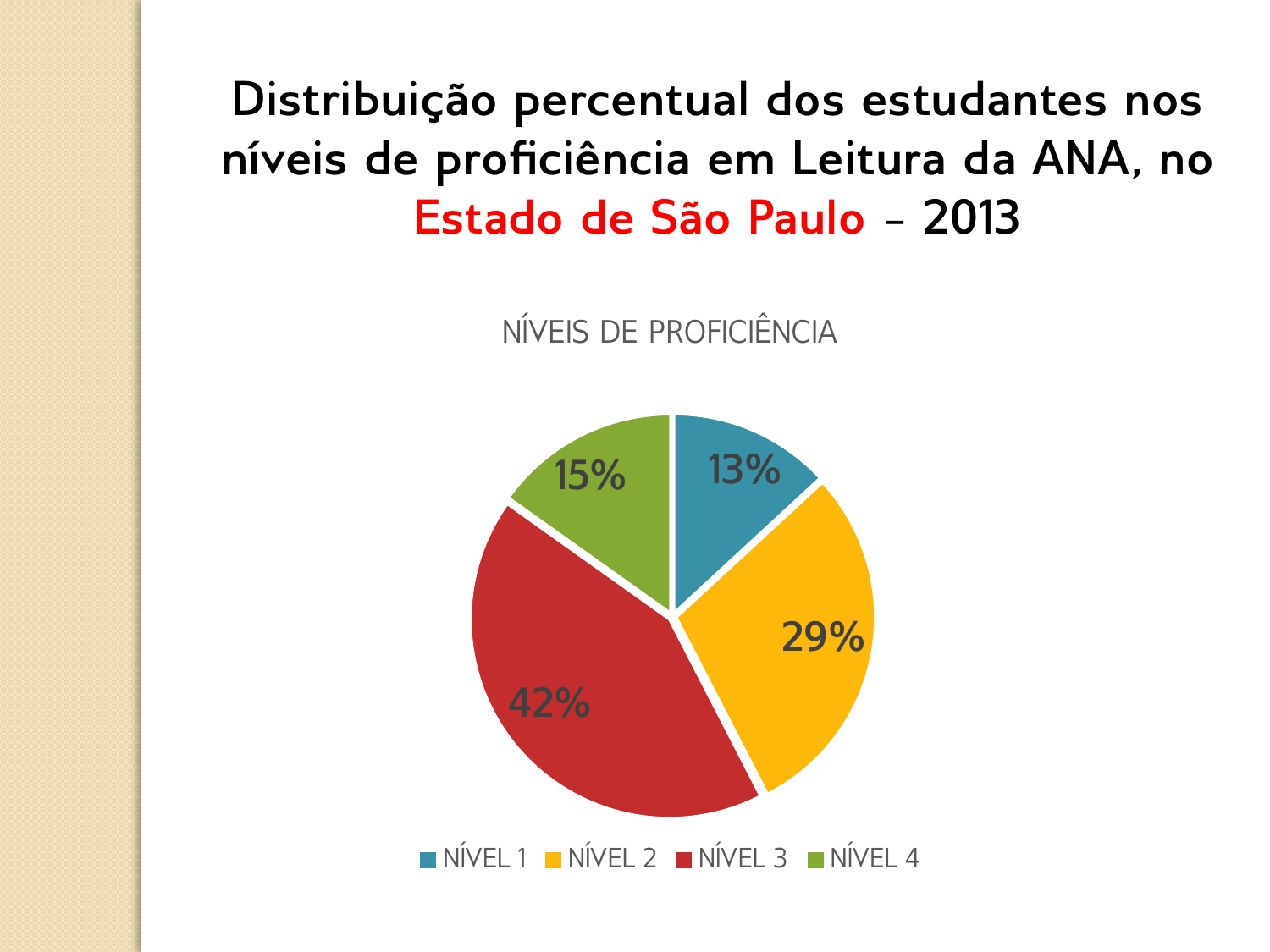

Distribuição percentual dos estudantes nos níveis de proficiência em Leitura da ANA, no Estado de São Paulo – 2013

### Chart: NÍVEIS DE PROFICIÊNCIA

| Category | Vendas |
|---|---|
| NÍVEL 1 | 0.13 |
| NÍVEL 2 | 0.29 |
| NÍVEL 3 | 0.42 |
| NÍVEL 4 | 0.15 |